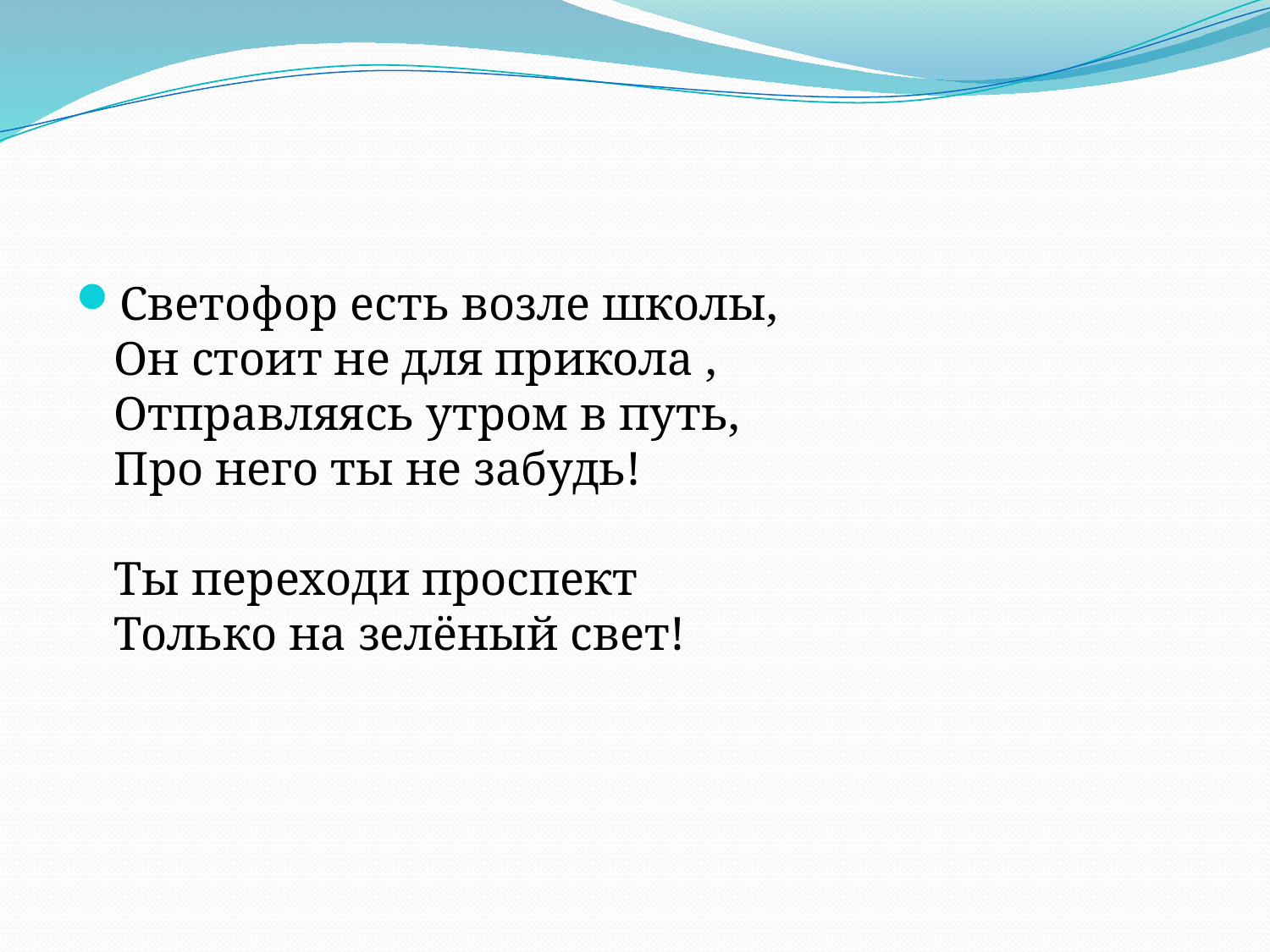

#
Светофор есть возле школы, 
Он стоит не для прикола , 
Отправляясь утром в путь, 
Про него ты не забудь! 
Ты переходи проспект 
Только на зелёный свет!